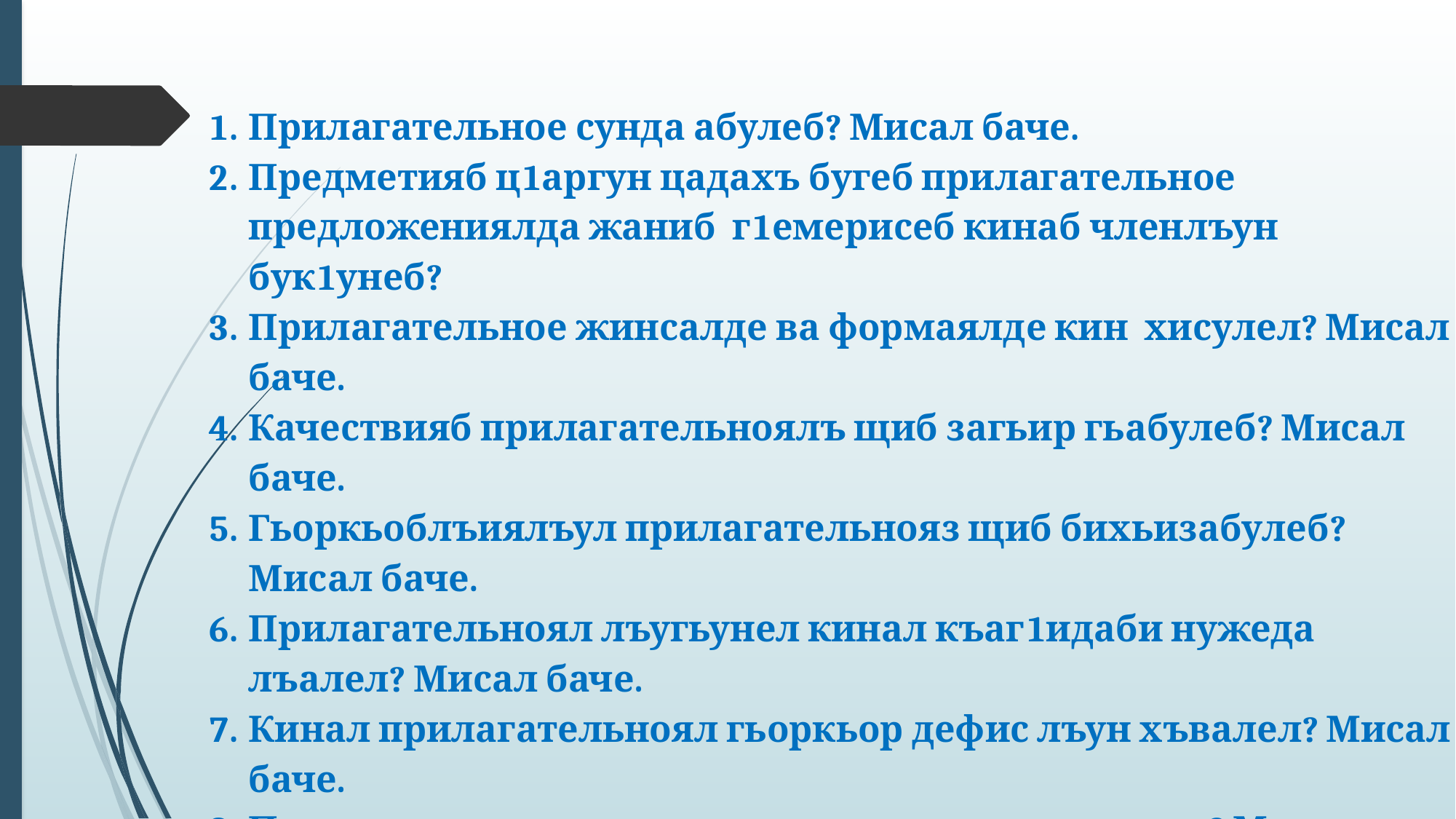

Прилагательное сунда абулеб? Мисал баче.
Предметияб ц1аргун цадахъ бугеб прилагательное  предложениялда жаниб  г1емерисеб кинаб членлъун бук1унеб?
Прилагательное жинсалде ва формаялде кин  хисулел? Мисал баче.
Качествияб прилагательноялъ щиб загьир гьабулеб? Мисал баче.
Гьоркьоблъиялъул прилагательнояз щиб бихьизабулеб? Мисал баче.
Прилагательноял лъугьунел кинал къаг1идаби нужеда лъалел? Мисал баче.
Кинал прилагательноял гьоркьор дефис лъун хъвалел? Мисал баче.
Прилагательное  кида ва кин падежазде сверулел? Мисал баче.
9. Г1урус мац1алда прилагательноял кин хисулел?